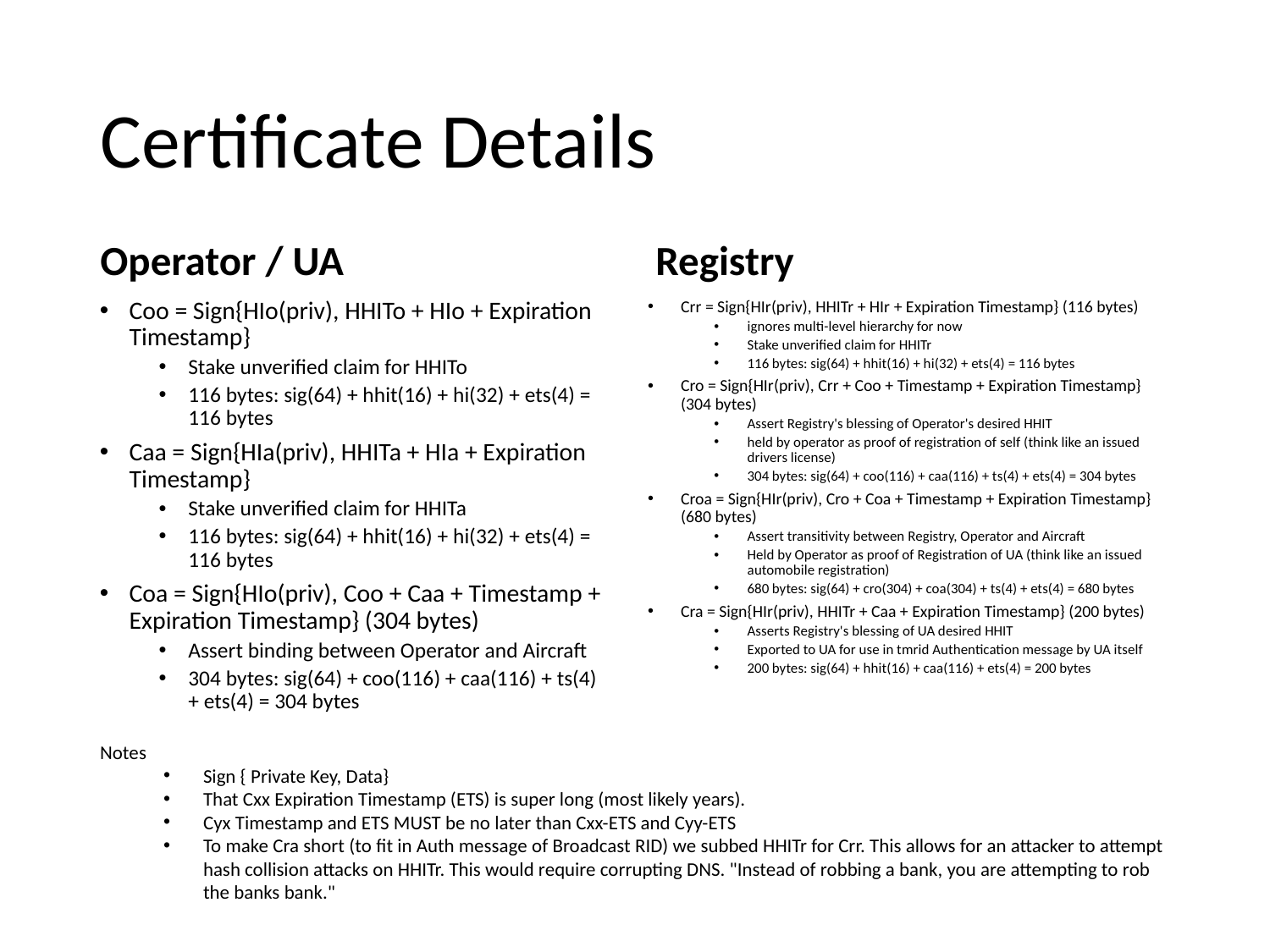

# Certificate Details
Operator / UA
Registry
Coo = Sign{HIo(priv), HHITo + HIo + Expiration Timestamp}
Stake unverified claim for HHITo
116 bytes: sig(64) + hhit(16) + hi(32) + ets(4) = 116 bytes
Caa = Sign{HIa(priv), HHITa + HIa + Expiration Timestamp}
Stake unverified claim for HHITa
116 bytes: sig(64) + hhit(16) + hi(32) + ets(4) = 116 bytes
Coa = Sign{HIo(priv), Coo + Caa + Timestamp + Expiration Timestamp} (304 bytes)
Assert binding between Operator and Aircraft
304 bytes: sig(64) + coo(116) + caa(116) + ts(4) + ets(4) = 304 bytes

Crr = Sign{HIr(priv), HHITr + HIr + Expiration Timestamp} (116 bytes)
ignores multi-level hierarchy for now
Stake unverified claim for HHITr
116 bytes: sig(64) + hhit(16) + hi(32) + ets(4) = 116 bytes
Cro = Sign{HIr(priv), Crr + Coo + Timestamp + Expiration Timestamp} (304 bytes)
Assert Registry's blessing of Operator's desired HHIT
held by operator as proof of registration of self (think like an issued drivers license)
304 bytes: sig(64) + coo(116) + caa(116) + ts(4) + ets(4) = 304 bytes
Croa = Sign{HIr(priv), Cro + Coa + Timestamp + Expiration Timestamp} (680 bytes)
Assert transitivity between Registry, Operator and Aircraft
Held by Operator as proof of Registration of UA (think like an issued automobile registration)
680 bytes: sig(64) + cro(304) + coa(304) + ts(4) + ets(4) = 680 bytes
Cra = Sign{HIr(priv), HHITr + Caa + Expiration Timestamp} (200 bytes)
Asserts Registry's blessing of UA desired HHIT
Exported to UA for use in tmrid Authentication message by UA itself
200 bytes: sig(64) + hhit(16) + caa(116) + ets(4) = 200 bytes

Notes
Sign { Private Key, Data}
That Cxx Expiration Timestamp (ETS) is super long (most likely years).
Cyx Timestamp and ETS MUST be no later than Cxx-ETS and Cyy-ETS
To make Cra short (to fit in Auth message of Broadcast RID) we subbed HHITr for Crr. This allows for an attacker to attempt hash collision attacks on HHITr. This would require corrupting DNS. "Instead of robbing a bank, you are attempting to rob the banks bank."